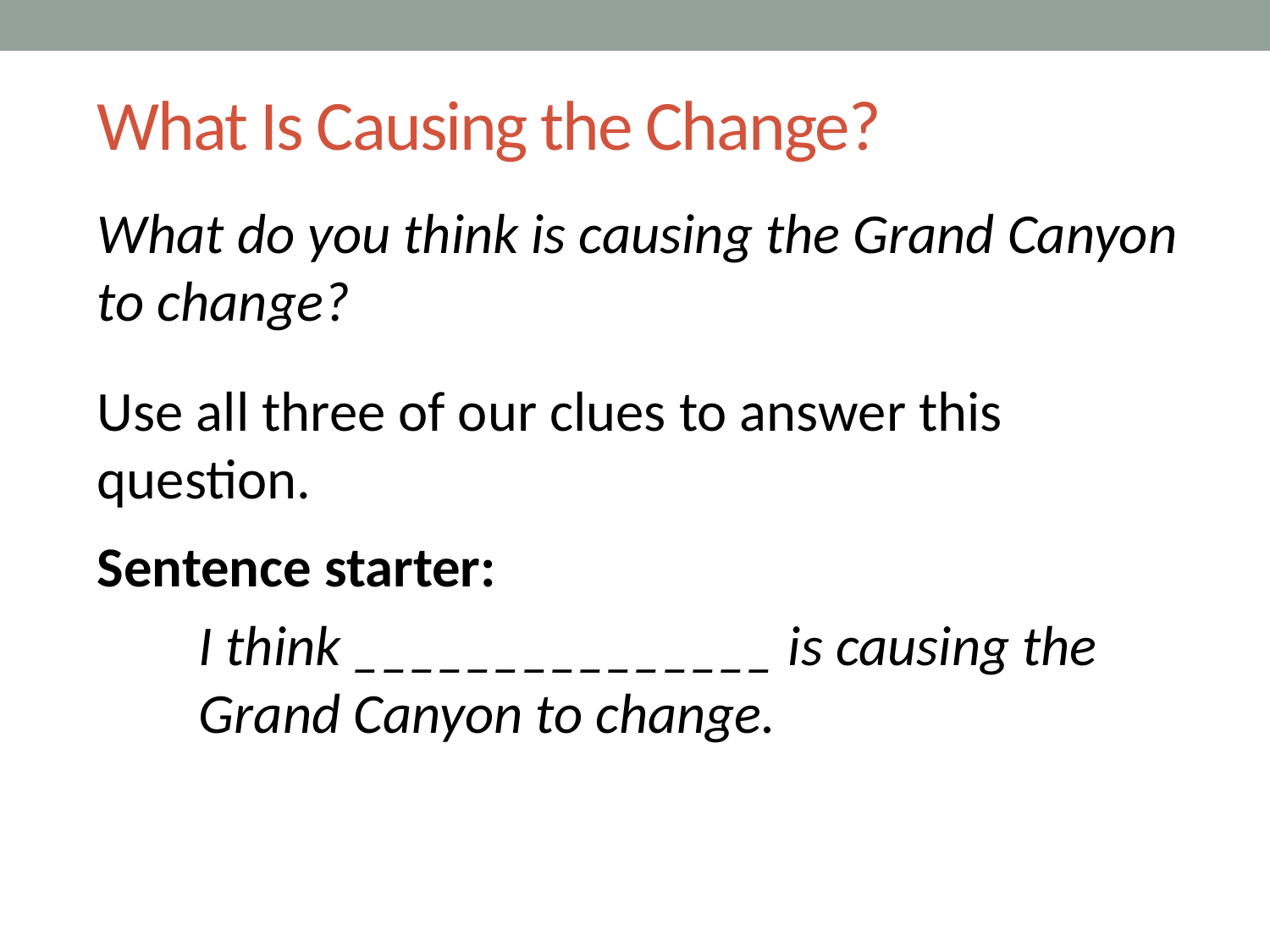

# What Is Causing the Change?
What do you think is causing the Grand Canyon to change?
Use all three of our clues to answer this question.
Sentence starter:
I think _______________ is causing the Grand Canyon to change.